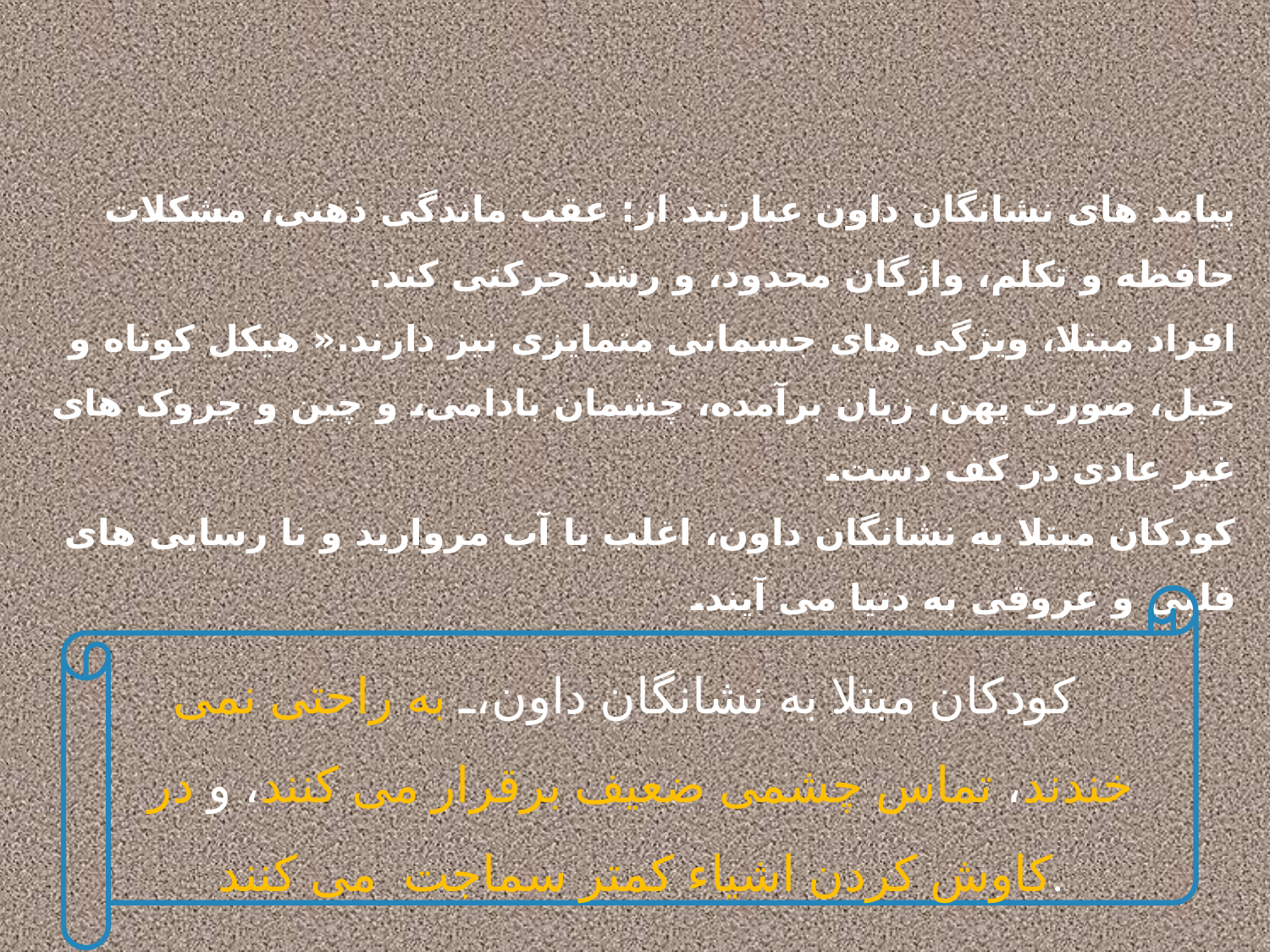

#
پیامد های نشانگان داون عبارتند از: عقب ماندگی ذهنی، مشکلات حافظه و تکلم، واژگان محدود، و رشد حرکتی کند.
افراد مبتلا، ویژگی های جسمانی متمایزی نیز دارند.« هیکل کوتاه و خپل، صورت پهن، زبان برآمده، چشمان بادامی، و چین و چروک های غیر عادی در کف دست.
کودکان مبتلا به نشانگان داون، اغلب با آب مروارید و نا رسایی های قلبی و عروقی به دنیا می آیند.
کودکان مبتلا به نشانگان داون، به راحتی نمی خندند، تماس چشمی ضعیف برقرار می کنند، و در کاوش کردن اشیاء کمتر سماجت  می کنند.
www.modirkade.ir
22